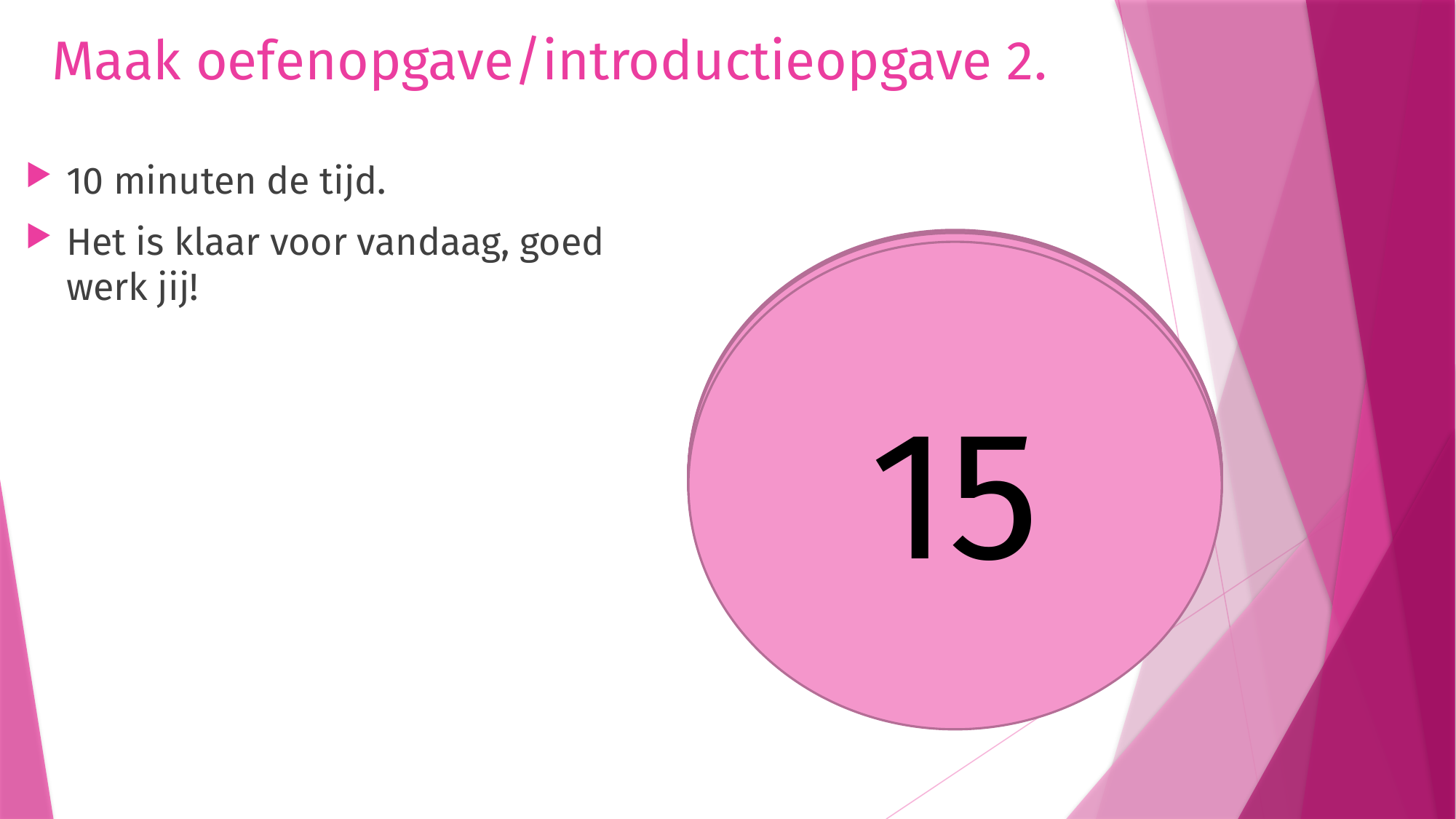

# Maak oefenopgave/introductieopgave 2.
10 minuten de tijd.
Het is klaar voor vandaag, goed werk jij!

10
11
9
8
14
5
6
7
4
3
1
2
13
12
15